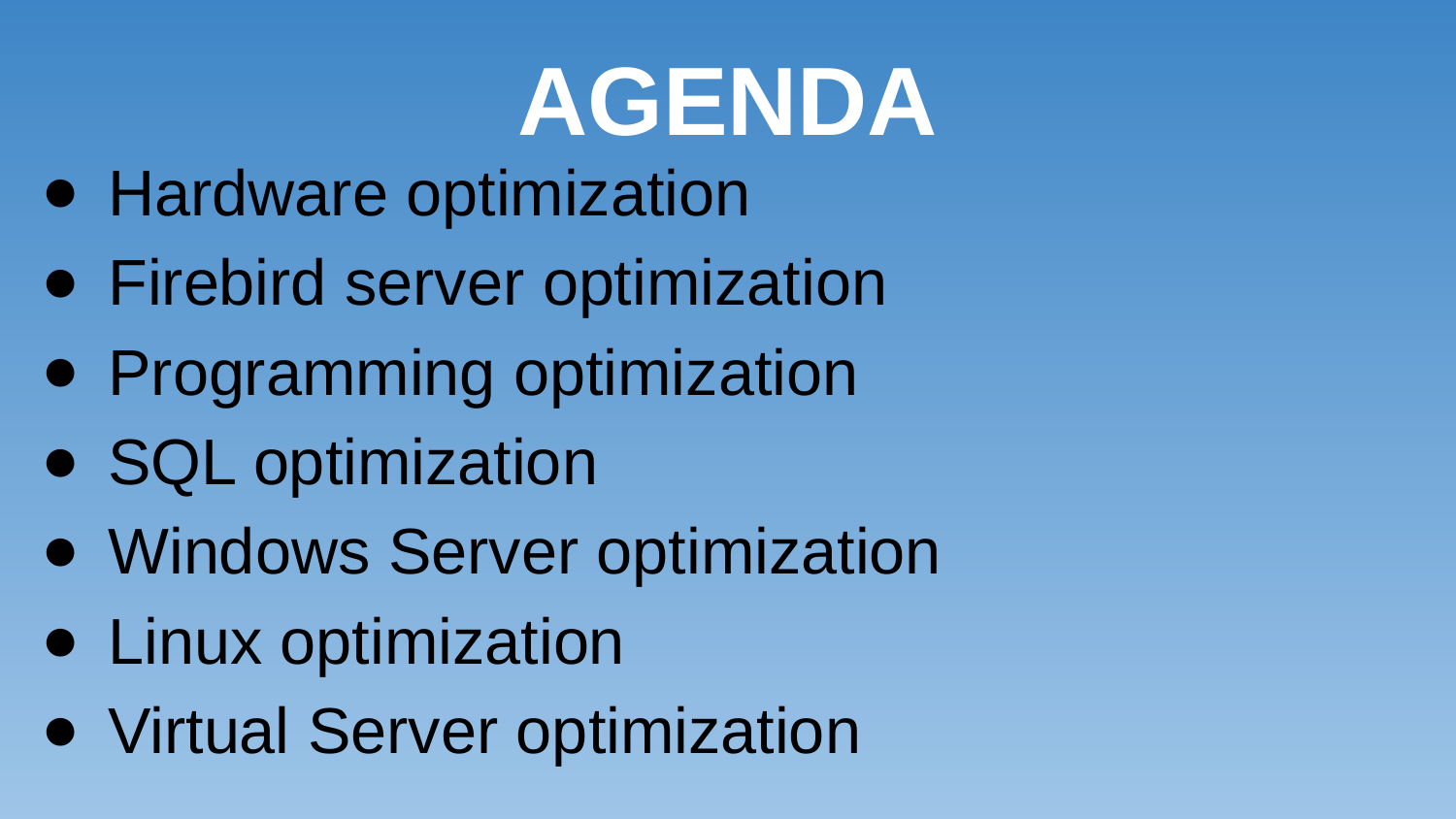

# AGENDA
Hardware optimization
Firebird server optimization
Programming optimization
SQL optimization
Windows Server optimization
Linux optimization
Virtual Server optimization